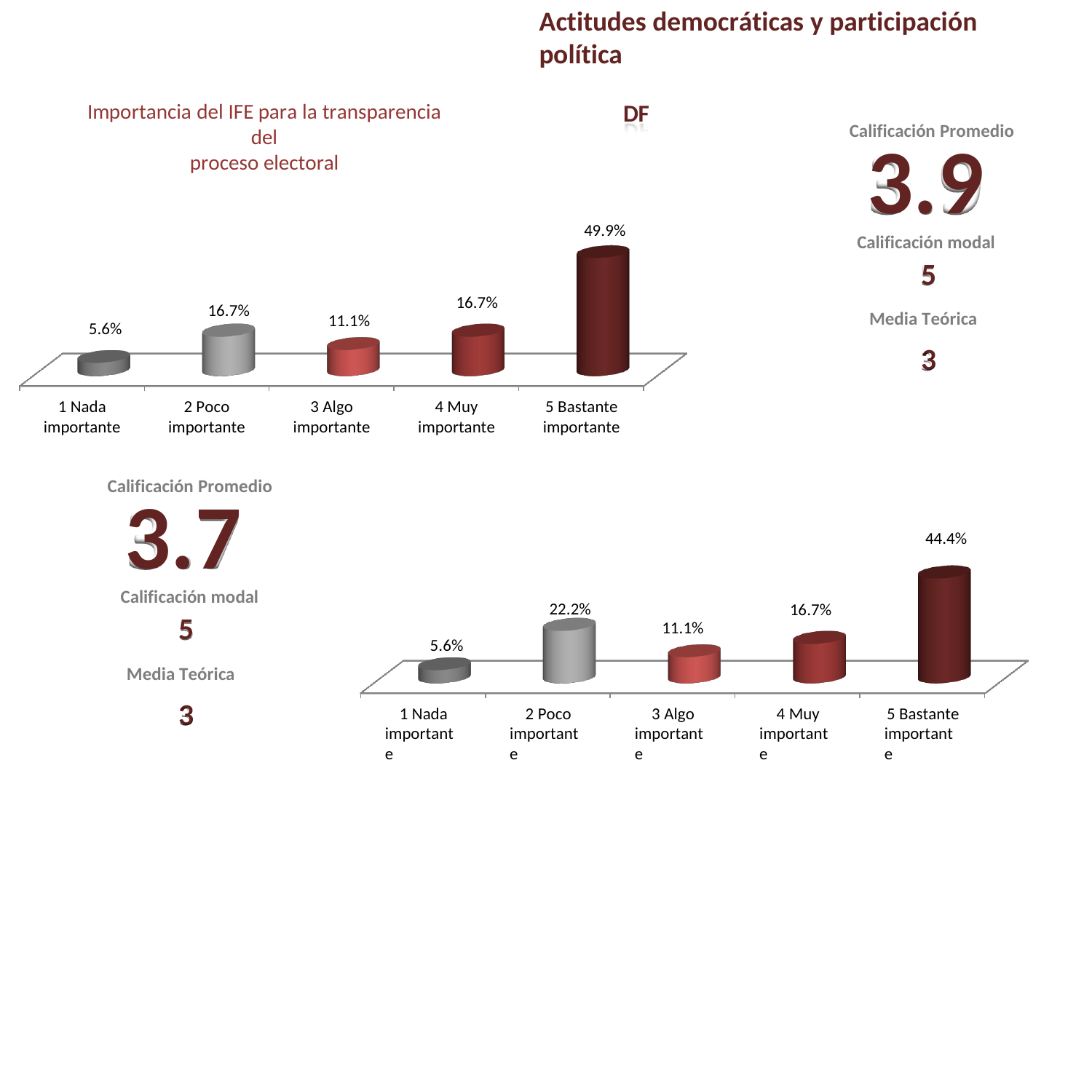

Actitudes democráticas y participación política
DF
Importancia del IFE para la transparencia del
proceso electoral

Calificación Promedio
3.9
Calificación modal
5

Media Teórica

3

49.9%

16.7%
16.7%
11.1%
5.6%

1 Nada
importante
2 Poco
importante
3 Algo
importante
4 Muy
importante
5 Bastante
importante

Calificación Promedio
3.7
Calificación modal

44.4%
22.2%
16.7%

5

Media Teórica
11.1%
5.6%

3
1 Nada importante
2 Poco importante
3 Algo importante
4 Muy importante
5 Bastante importante